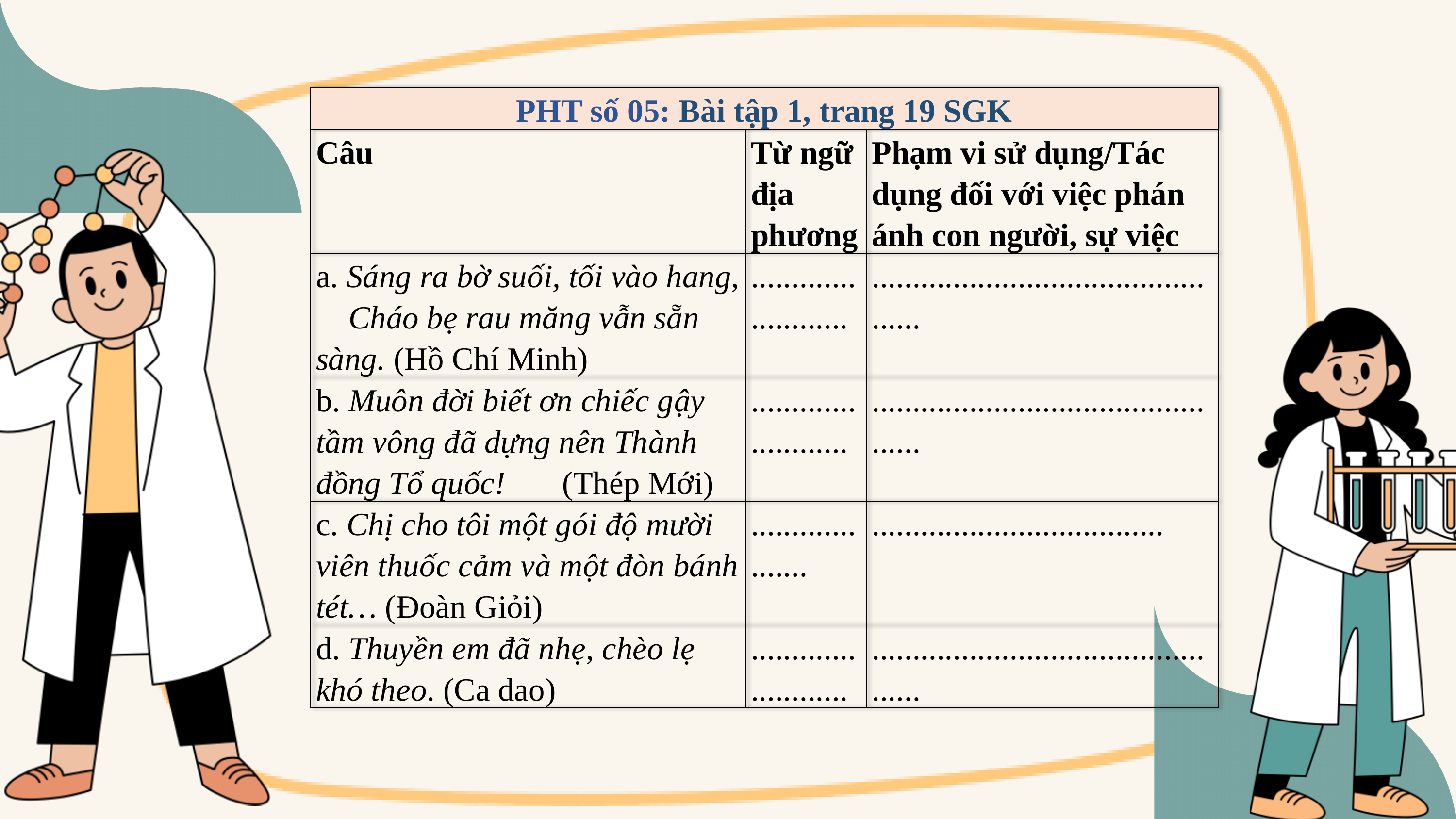

| PHT số 05: Bài tập 1, trang 19 SGK |  |  |
| --- | --- | --- |
| Câu | Từ ngữ địa phương | Phạm vi sử dụng/Tác dụng đối với việc phán ánh con người, sự việc |
| a. Sáng ra bờ suối, tối vào hang,     Cháo bẹ rau măng vẫn sẵn sàng. (Hồ Chí Minh) | ......................... | ............................................... |
| b. Muôn đời biết ơn chiếc gậy tầm vông đã dựng nên Thành đồng Tổ quốc!  (Thép Mới) | ......................... | ............................................... |
| c. Chị cho tôi một gói độ mười viên thuốc cảm và một đòn bánh tét… (Đoàn Giỏi) | .................... | .................................... |
| d. Thuyền em đã nhẹ, chèo lẹ khó theo. (Ca dao) | ......................... | ............................................... |